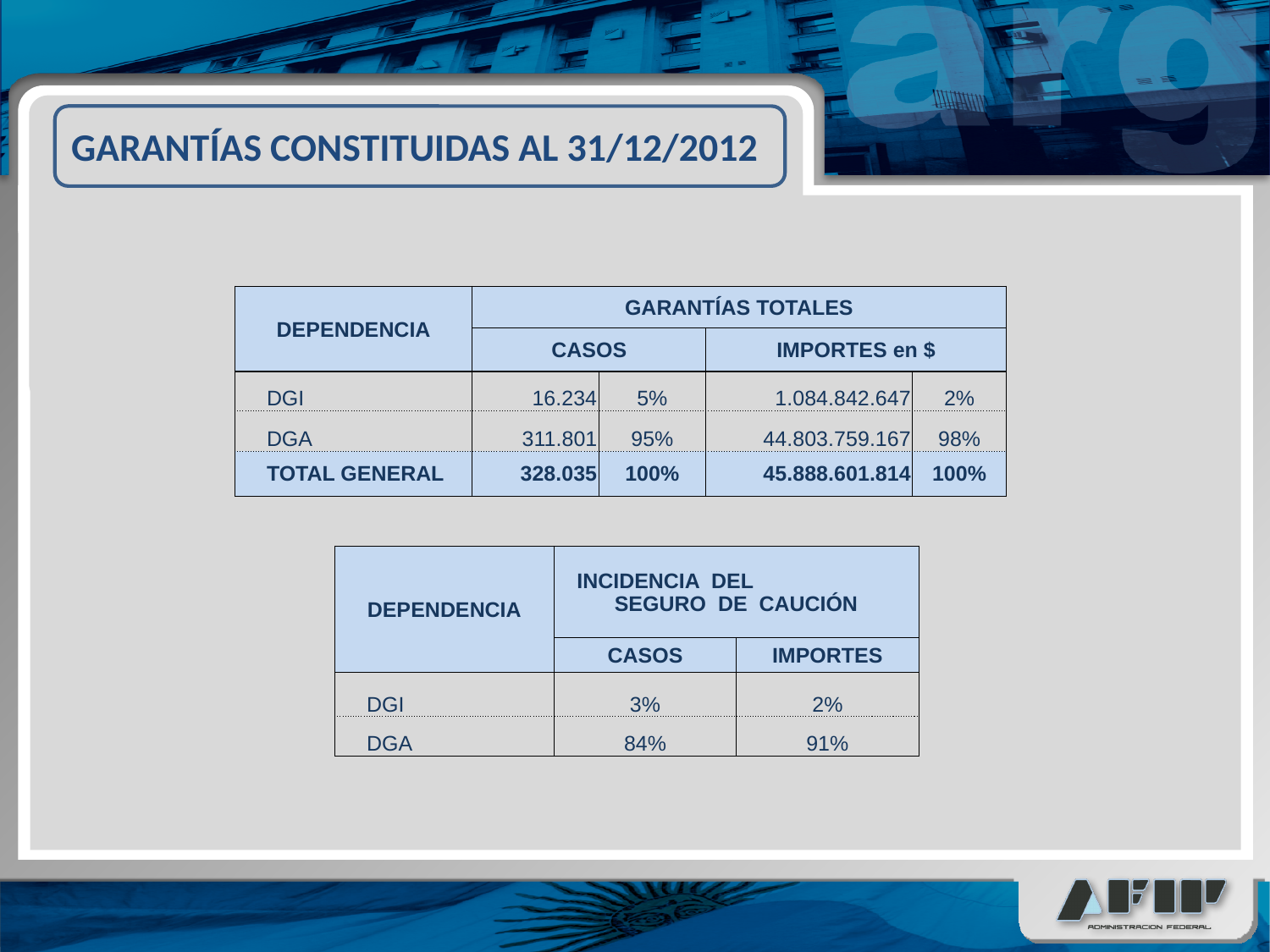

GARANTÍAS CONSTITUIDAS AL 31/12/2012
| DEPENDENCIA | GARANTÍAS TOTALES |  |  |  |
| --- | --- | --- | --- | --- |
|  | CASOS |  | IMPORTES en $ |  |
| DGI | 16.234 | 5% | 1.084.842.647 | 2% |
| DGA | 311.801 | 95% | 44.803.759.167 | 98% |
| TOTAL GENERAL | 328.035 | 100% | 45.888.601.814 | 100% |
| DEPENDENCIA | INCIDENCIA DEL SEGURO DE CAUCIÓN |  |
| --- | --- | --- |
|  | CASOS | IMPORTES |
| DGI | 3% | 2% |
| DGA | 84% | 91% |